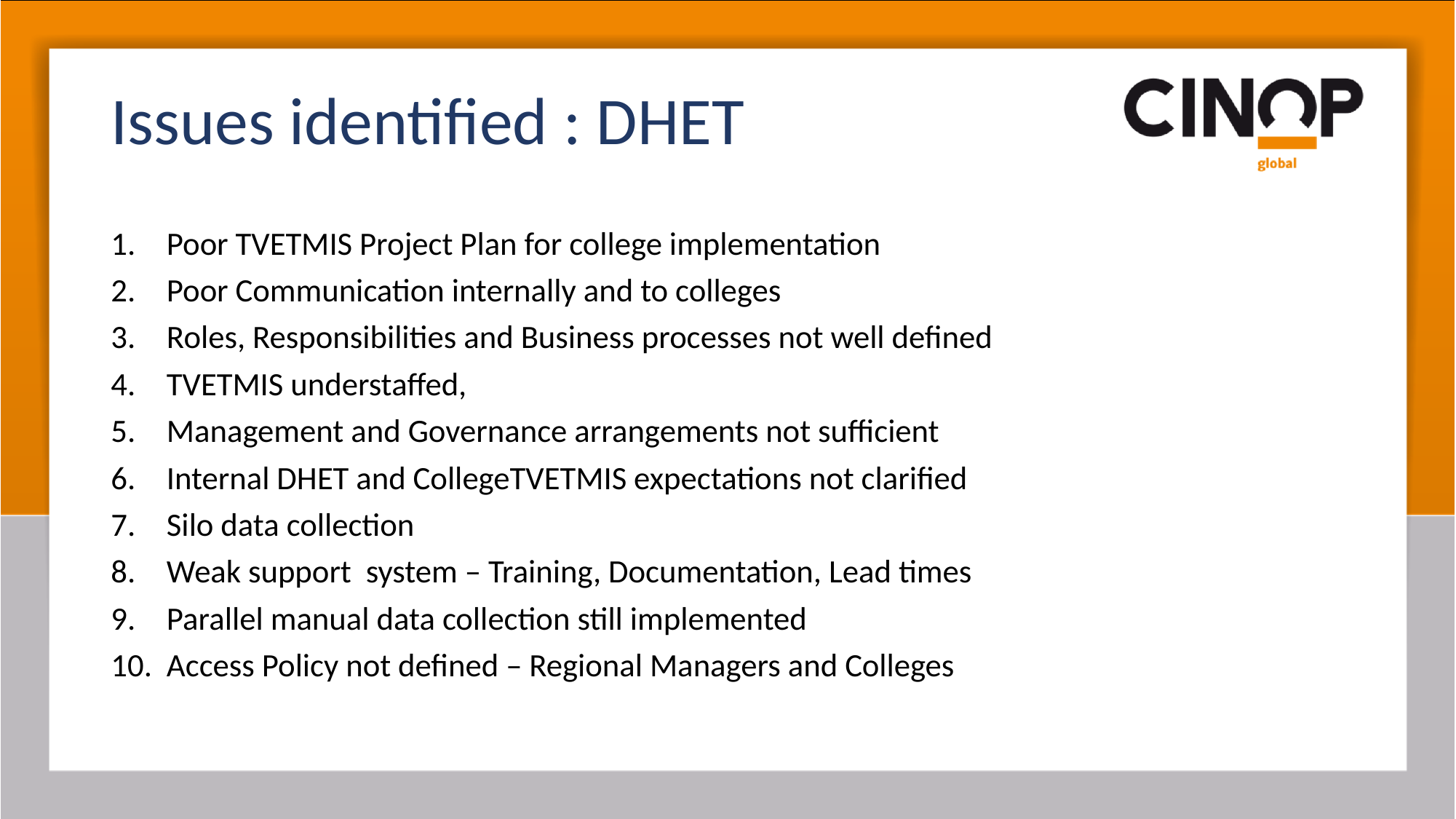

# Issues identified : DHET

Poor TVETMIS Project Plan for college implementation
Poor Communication internally and to colleges
Roles, Responsibilities and Business processes not well defined
TVETMIS understaffed,
Management and Governance arrangements not sufficient
Internal DHET and CollegeTVETMIS expectations not clarified
Silo data collection
Weak support  system – Training, Documentation, Lead times
Parallel manual data collection still implemented
Access Policy not defined – Regional Managers and Colleges